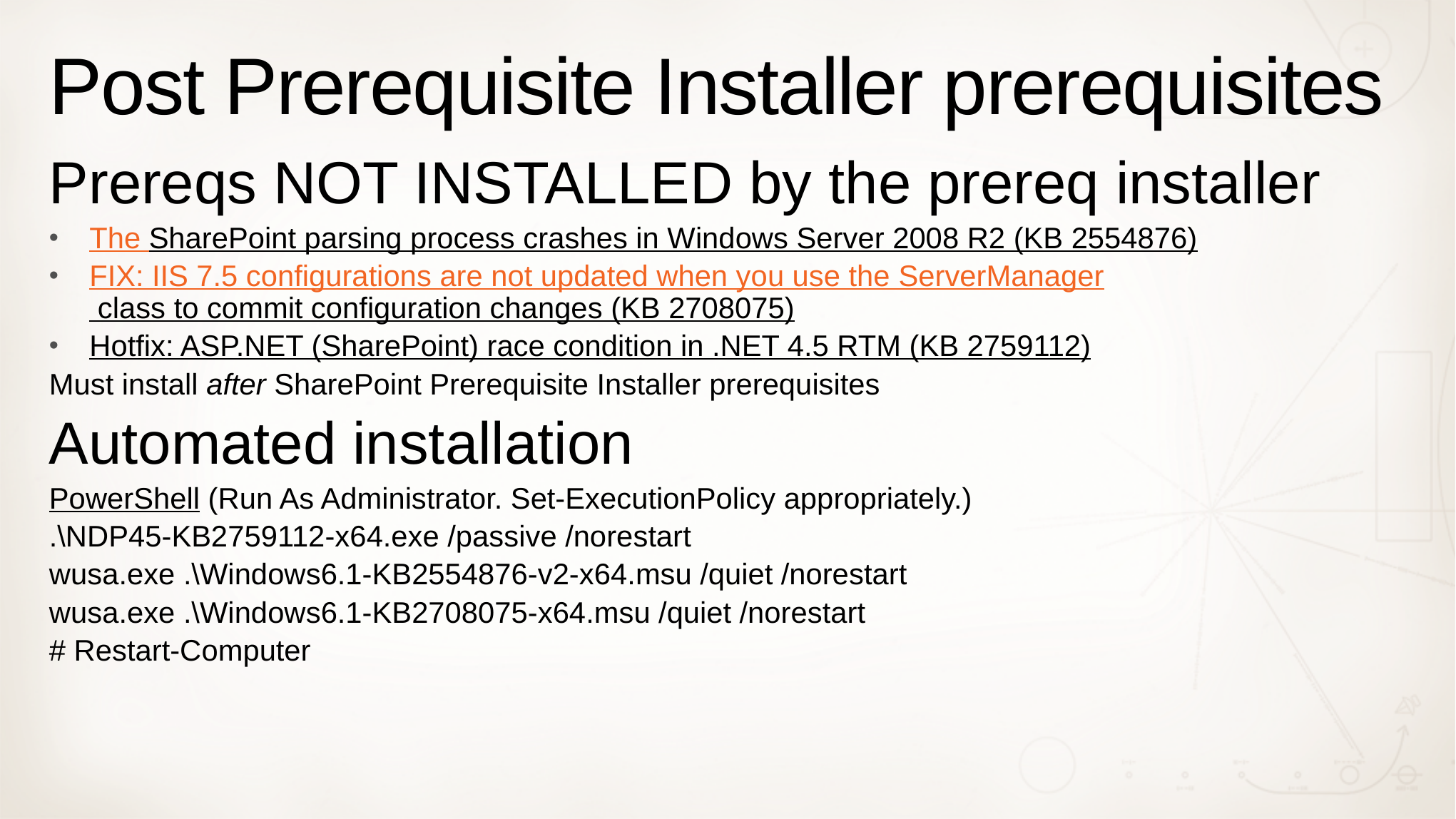

# Post Prerequisite Installer prerequisites
Prereqs NOT INSTALLED by the prereq installer
The SharePoint parsing process crashes in Windows Server 2008 R2 (KB 2554876)
FIX: IIS 7.5 configurations are not updated when you use the ServerManager class to commit configuration changes (KB 2708075)
Hotfix: ASP.NET (SharePoint) race condition in .NET 4.5 RTM (KB 2759112)
Must install after SharePoint Prerequisite Installer prerequisites
Automated installation
PowerShell (Run As Administrator. Set-ExecutionPolicy appropriately.)
.\NDP45-KB2759112-x64.exe /passive /norestart
wusa.exe .\Windows6.1-KB2554876-v2-x64.msu /quiet /norestart
wusa.exe .\Windows6.1-KB2708075-x64.msu /quiet /norestart
# Restart-Computer